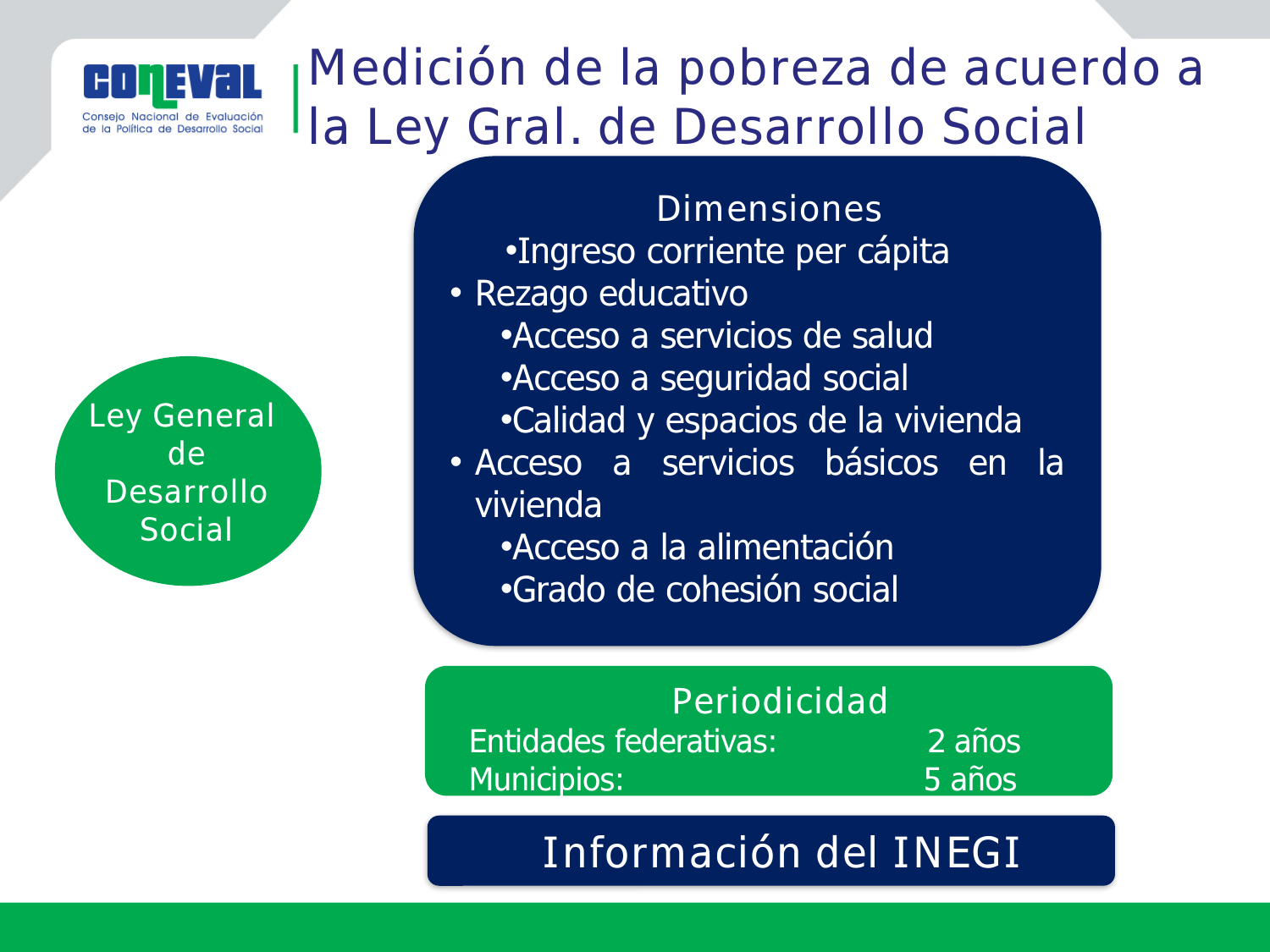

Medición de la pobreza de acuerdo a la Ley Gral. de Desarrollo Social
Dimensiones
Ingreso corriente per cápita
Rezago educativo
Acceso a servicios de salud
Acceso a seguridad social
Calidad y espacios de la vivienda
Acceso a servicios básicos en la vivienda
Acceso a la alimentación
Grado de cohesión social

Ley General
de Desarrollo Social
Periodicidad
Entidades federativas:               2 años
Municipios:                              5 años

Información del INEGI